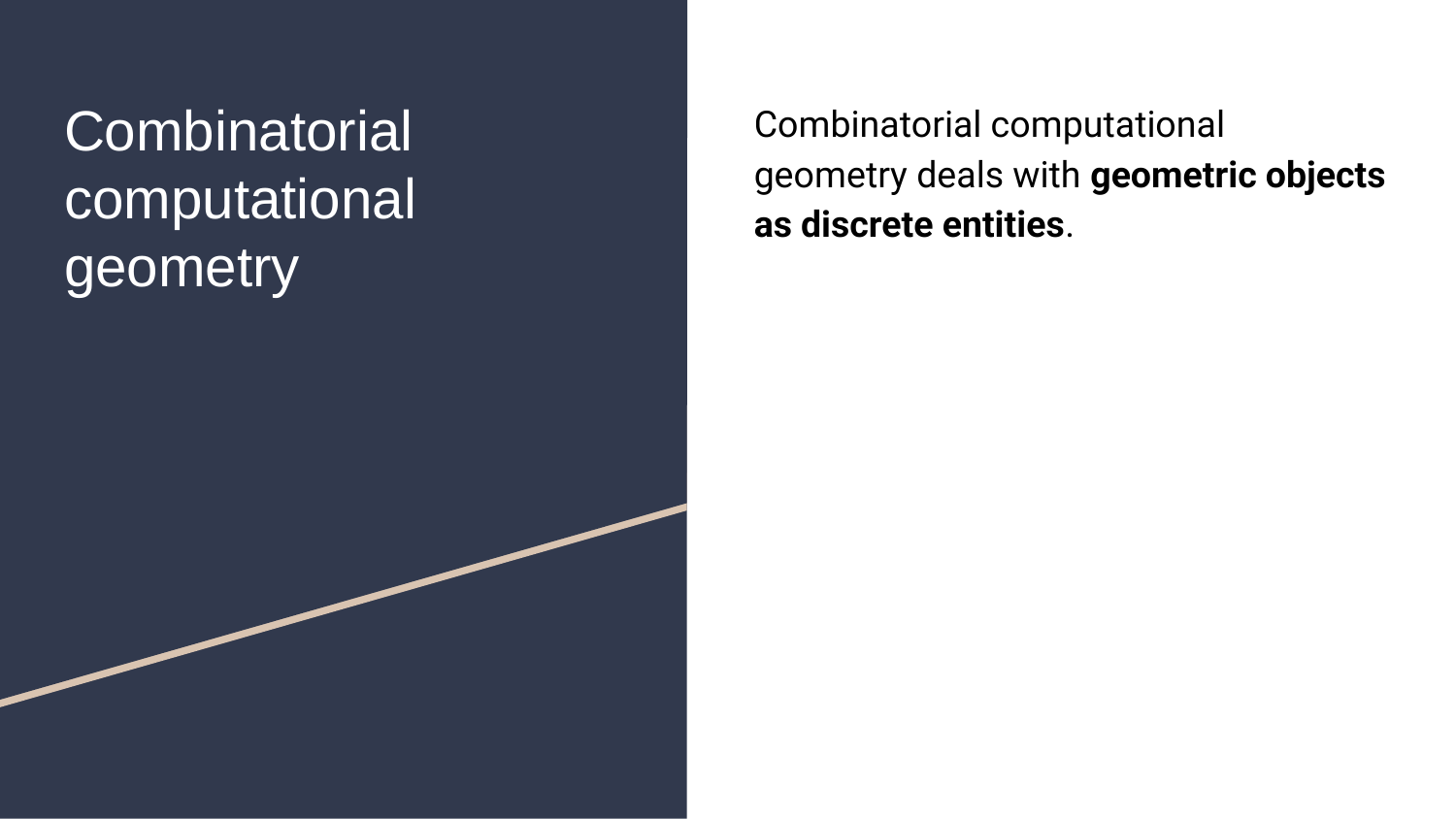

# Combinatorial computational geometry
Combinatorial computational geometry deals with geometric objects as discrete entities.